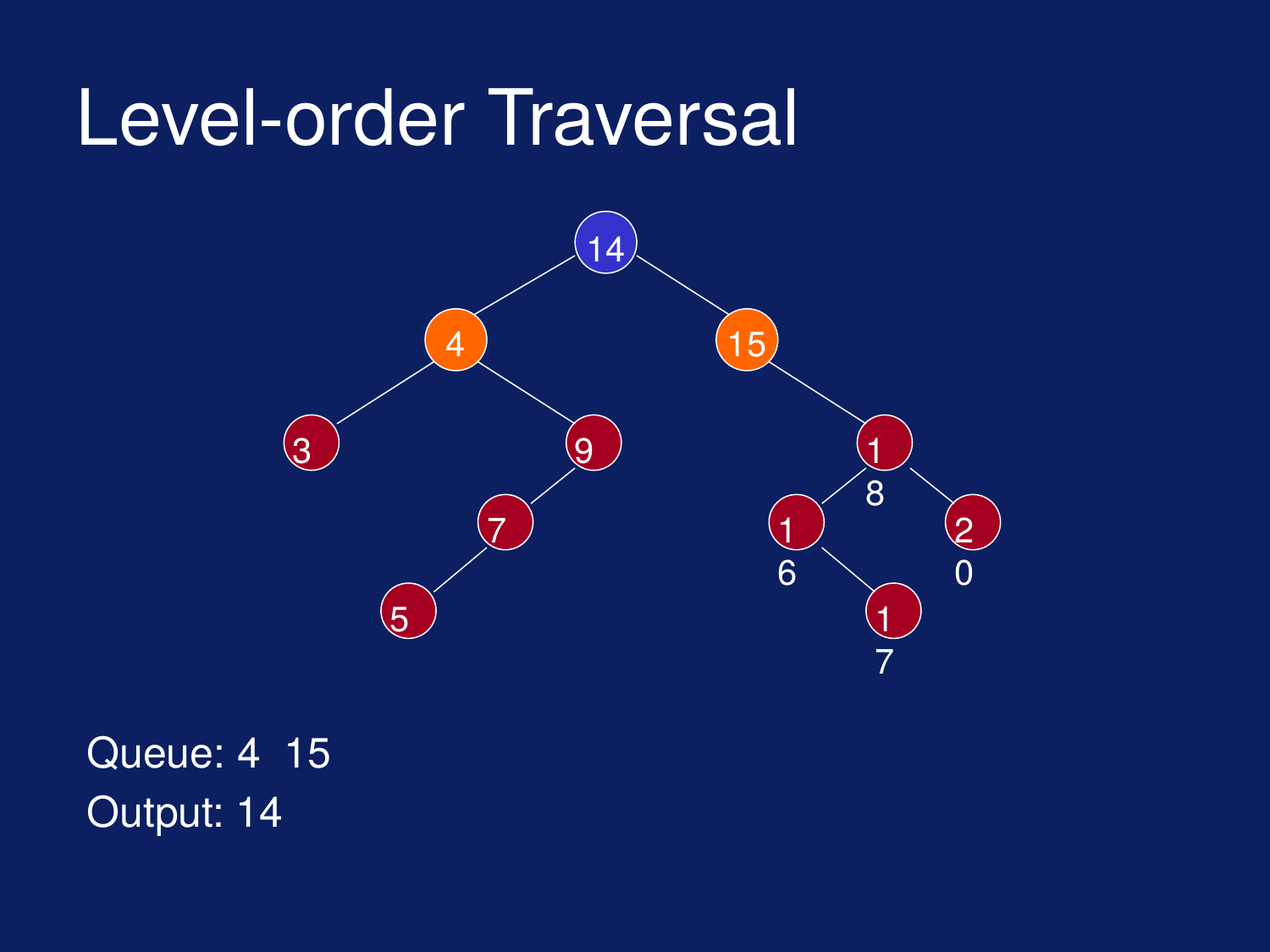

# Level-order Traversal

14

4
15

3

9

18

7

16

20

5

17
Queue: 4  15
Output: 14